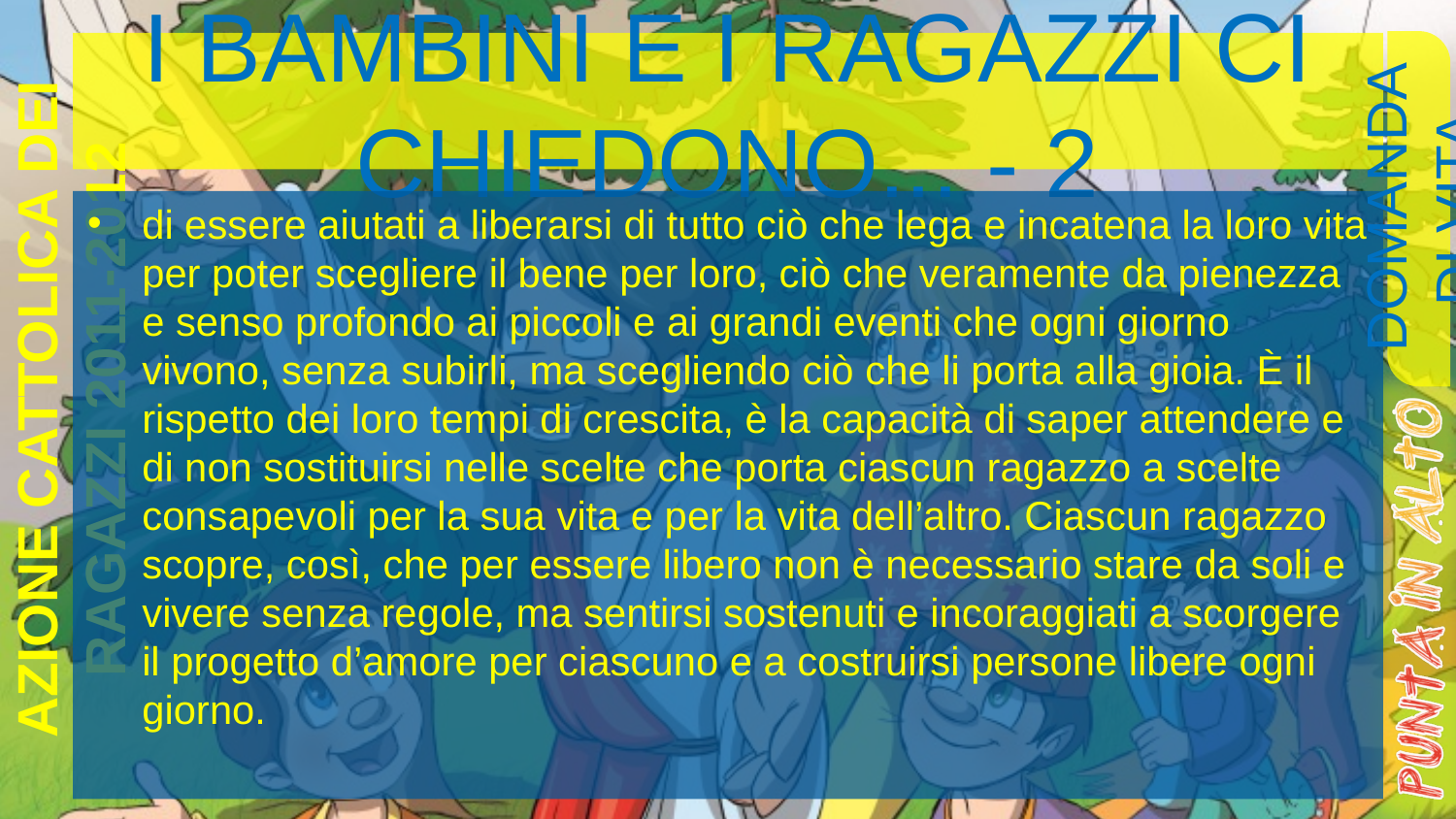

# I BAMBINI E I RAGAZZI CI CHIEDONO... - 2
DOMANDA DI VITA
di essere aiutati a liberarsi di tutto ciò che lega e incatena la loro vita per poter scegliere il bene per loro, ciò che veramente da pienezza e senso profondo ai piccoli e ai grandi eventi che ogni giorno vivono, senza subirli, ma scegliendo ciò che li porta alla gioia. È il rispetto dei loro tempi di crescita, è la capacità di saper attendere e di non sostituirsi nelle scelte che porta ciascun ragazzo a scelte consapevoli per la sua vita e per la vita dell’altro. Ciascun ragazzo scopre, così, che per essere libero non è necessario stare da soli e vivere senza regole, ma sentirsi sostenuti e incoraggiati a scorgere il progetto d’amore per ciascuno e a costruirsi persone libere ogni giorno.